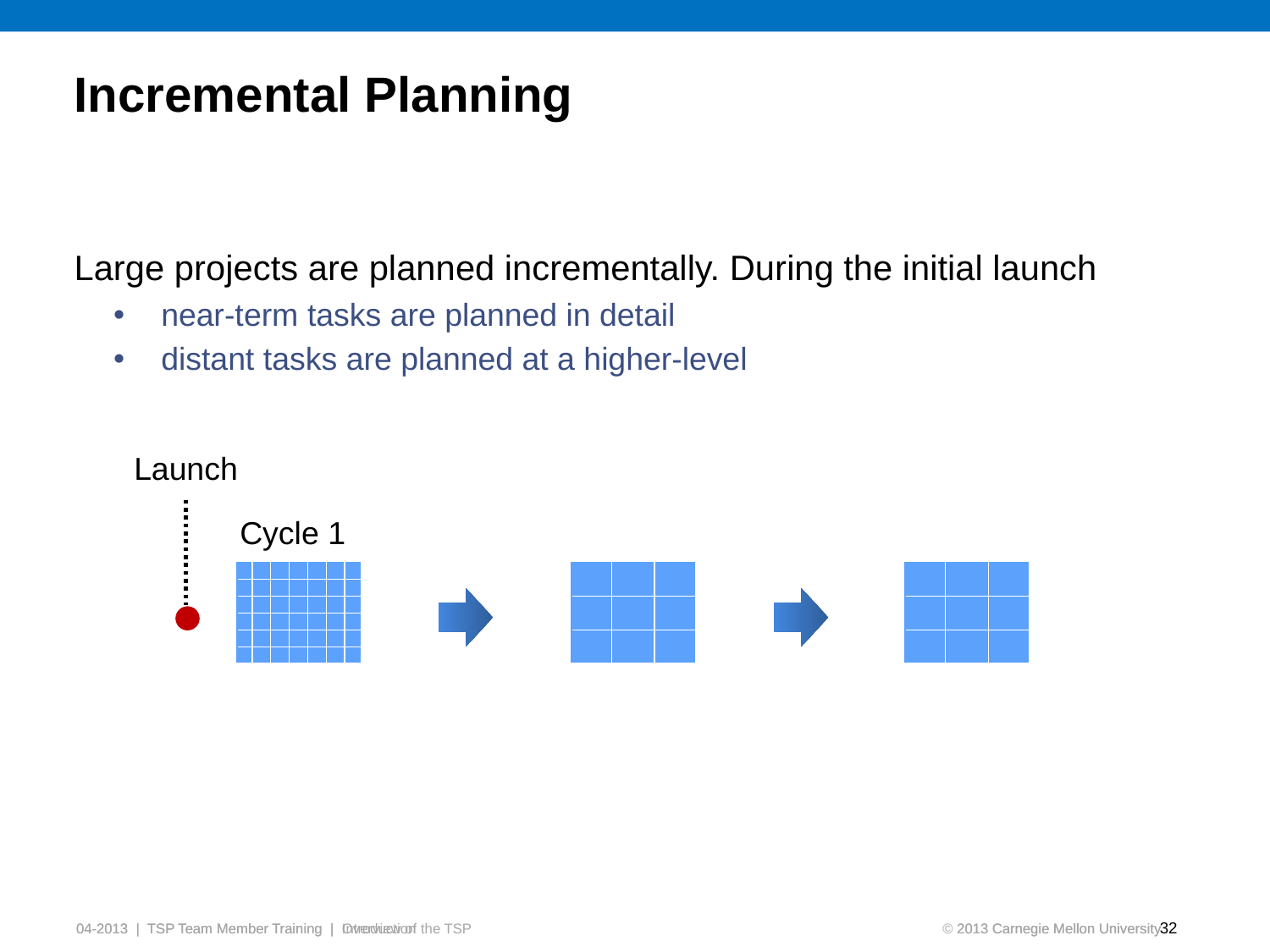

# Incremental Planning
Large projects are planned incrementally. During the initial launch
near-term tasks are planned in detail
distant tasks are planned at a higher-level

Launch
Cycle 1